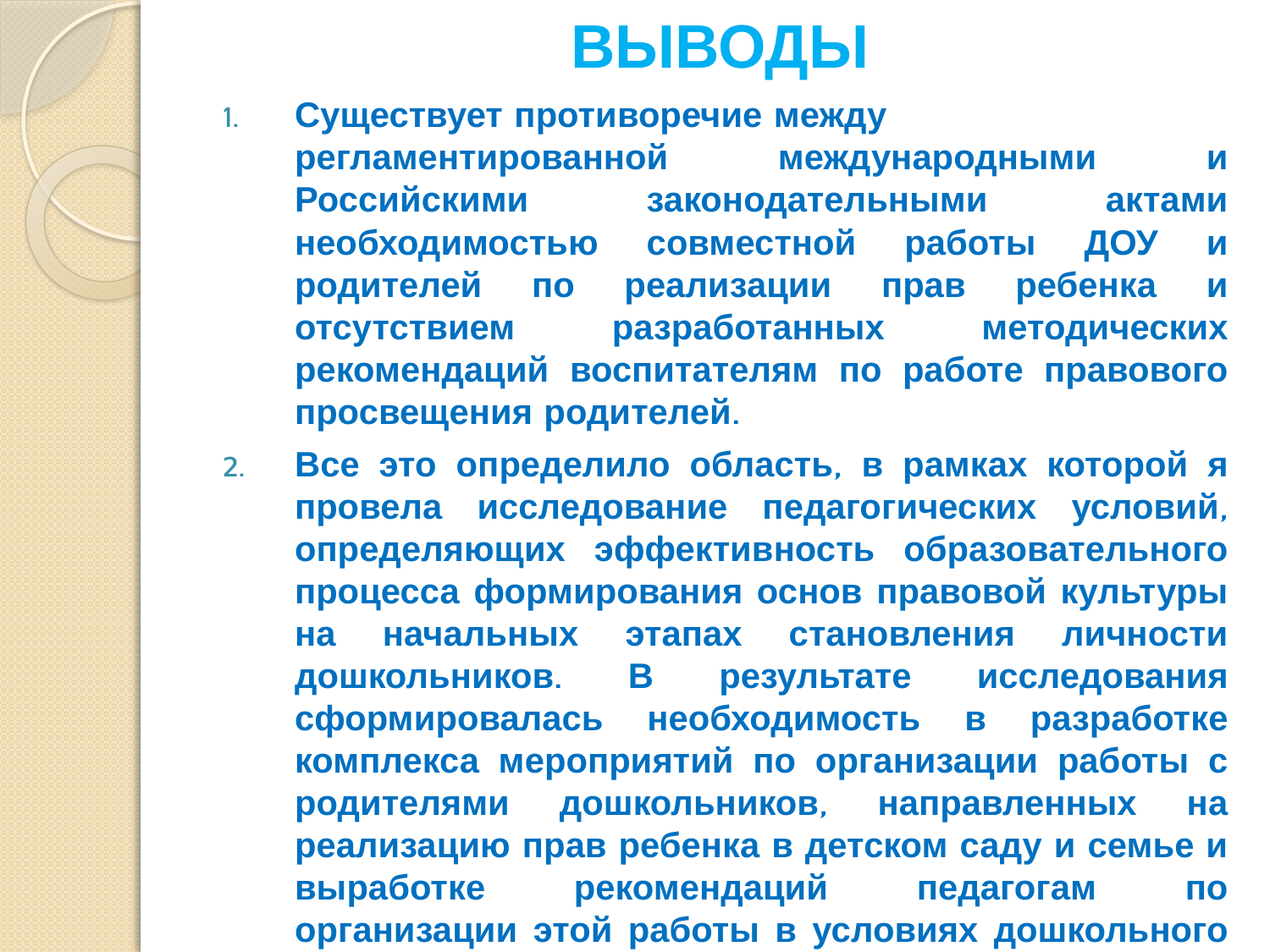

# ВЫВОДЫ
Существует противоречие между регламентированной международными и Российскими законодательными актами необходимостью совместной работы ДОУ и родителей по реализации прав ребенка и отсутствием разработанных методических рекомендаций воспитателям по работе правового просвещения родителей.
Все это определило область, в рамках которой я провела исследование педагогических условий, определяющих эффективность образовательного процесса формирования основ правовой культуры на начальных этапах становления личности дошкольников. В результате исследования сформировалась необходимость в разработке комплекса мероприятий по организации работы с родителями дошкольников, направленных на реализацию прав ребенка в детском саду и семье и выработке рекомендаций педагогам по организации этой работы в условиях дошкольного учреждения.